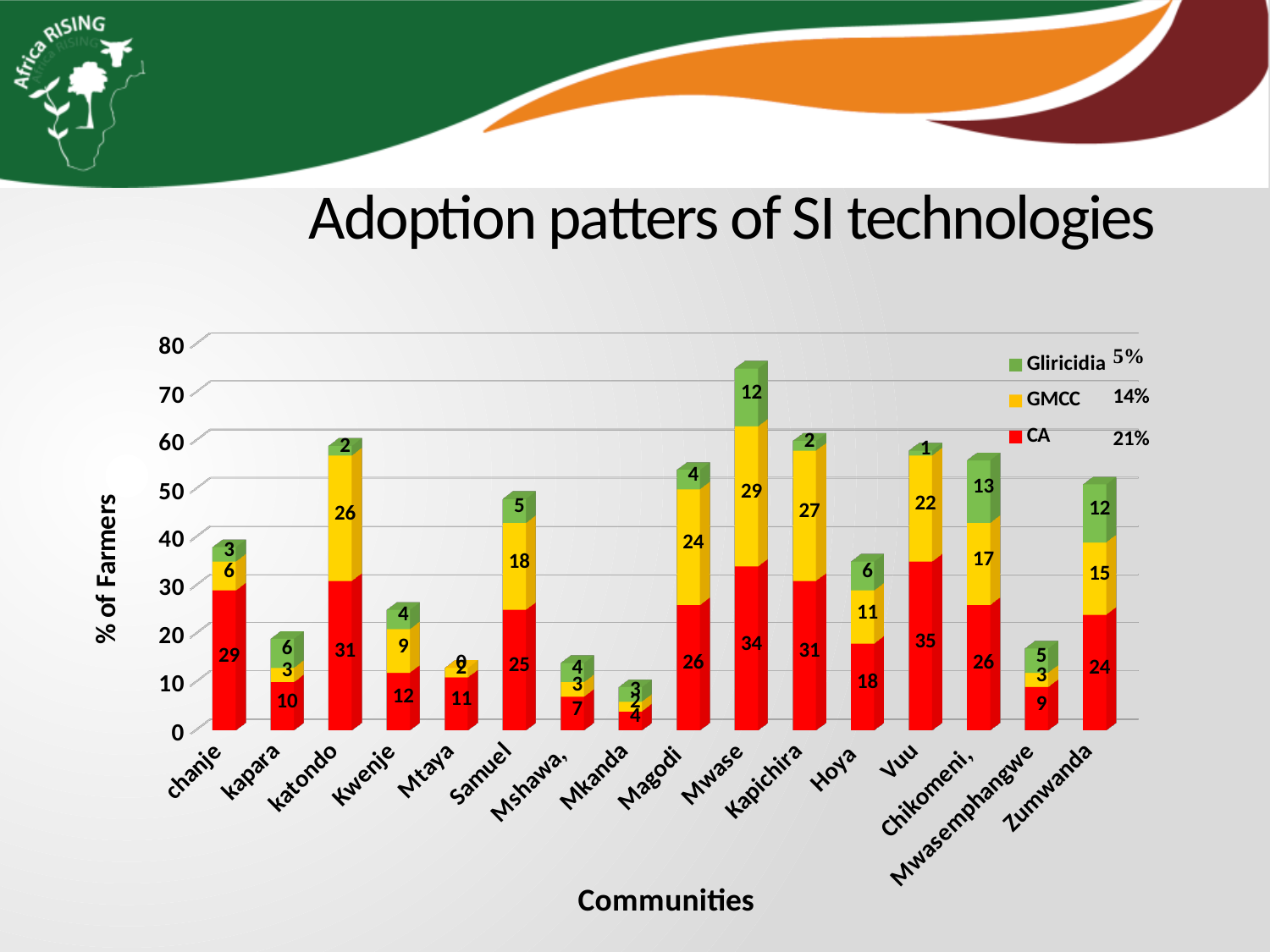

# Adoption patters of SI technologies

[unsupported chart]